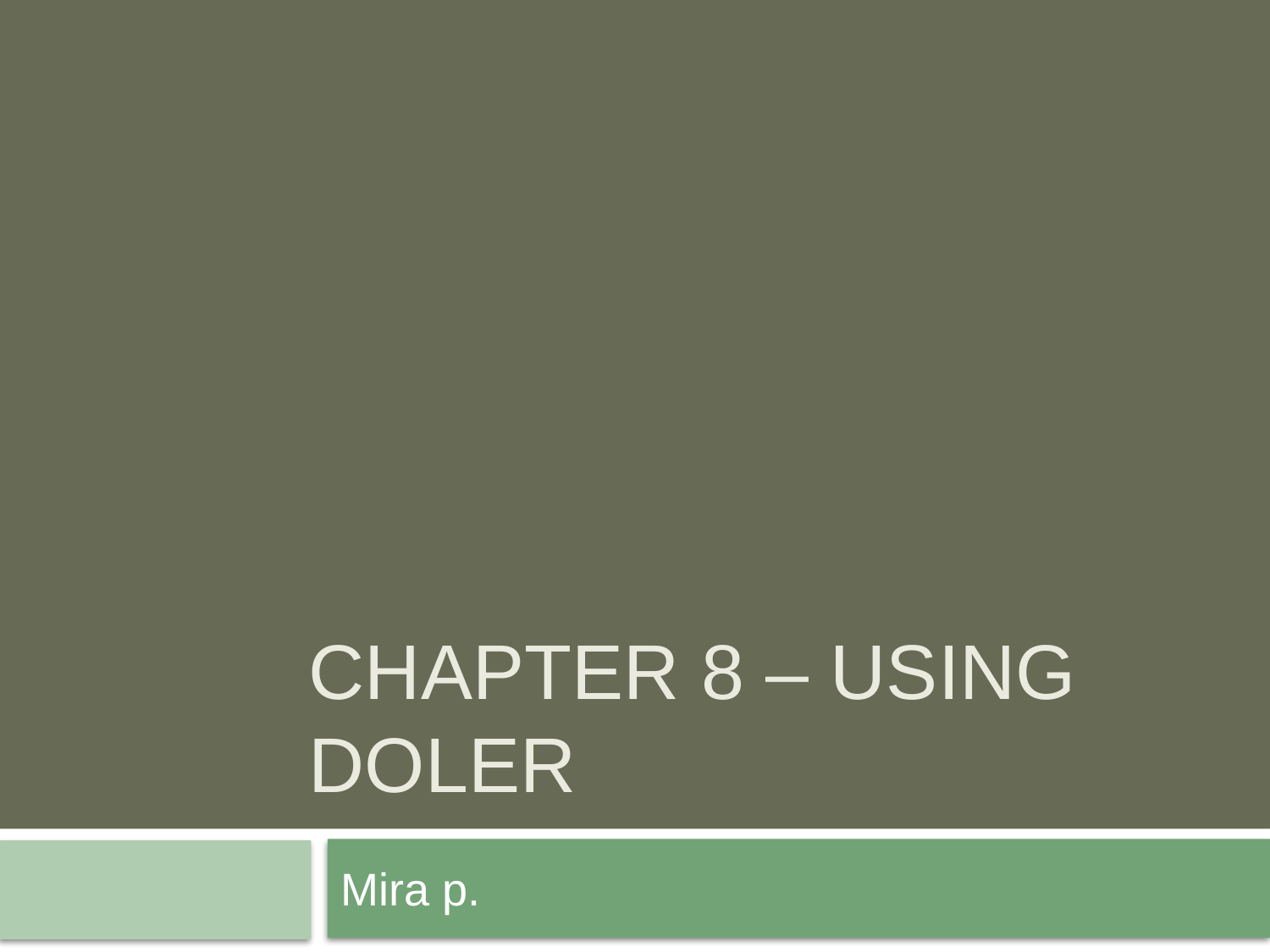

# Chapter 8 – Using Doler
Mira p.